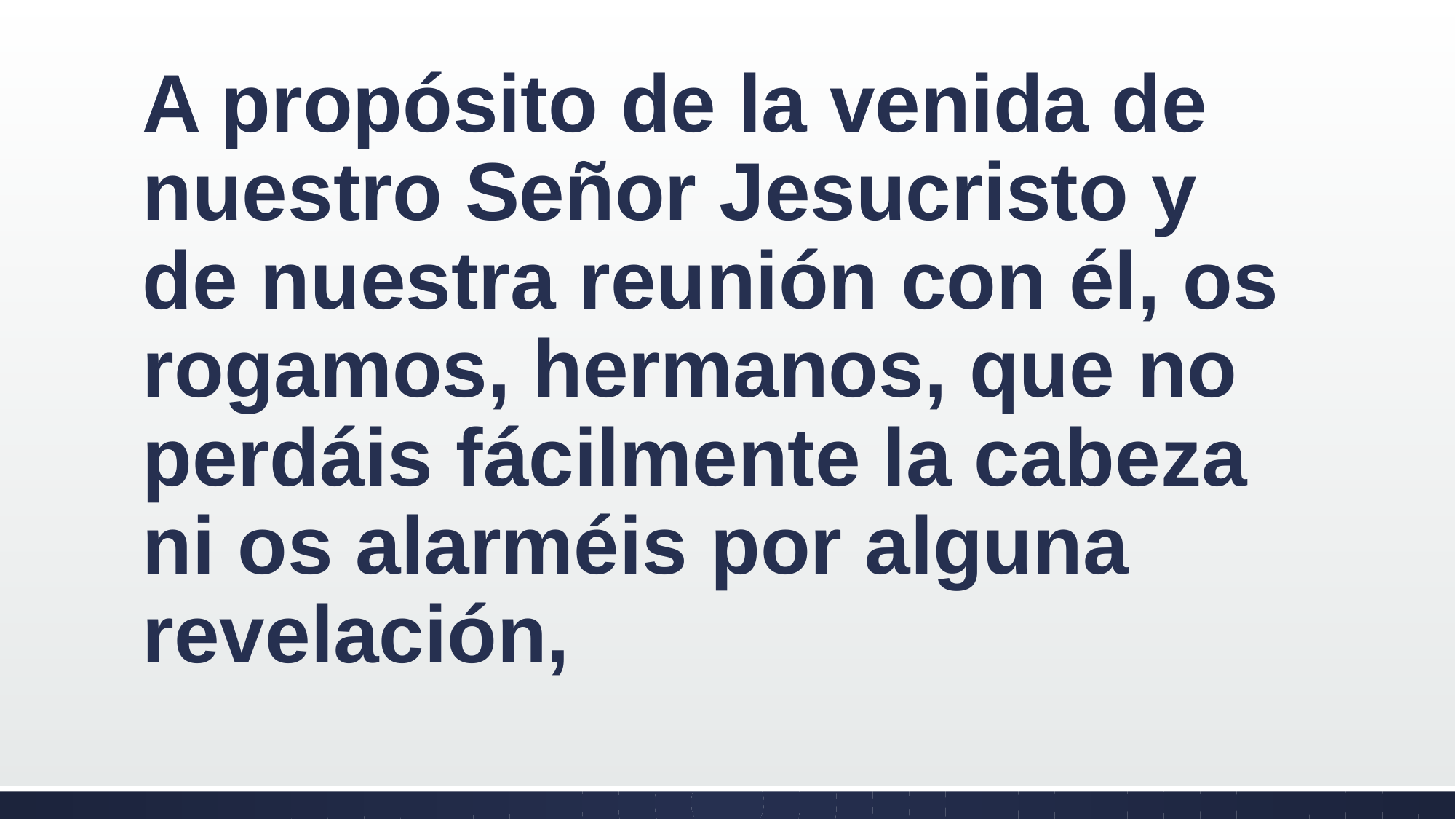

A propósito de la venida de nuestro Señor Jesucristo y de nuestra reunión con él, os rogamos, hermanos, que no perdáis fácilmente la cabeza ni os alarméis por alguna revelación,
#